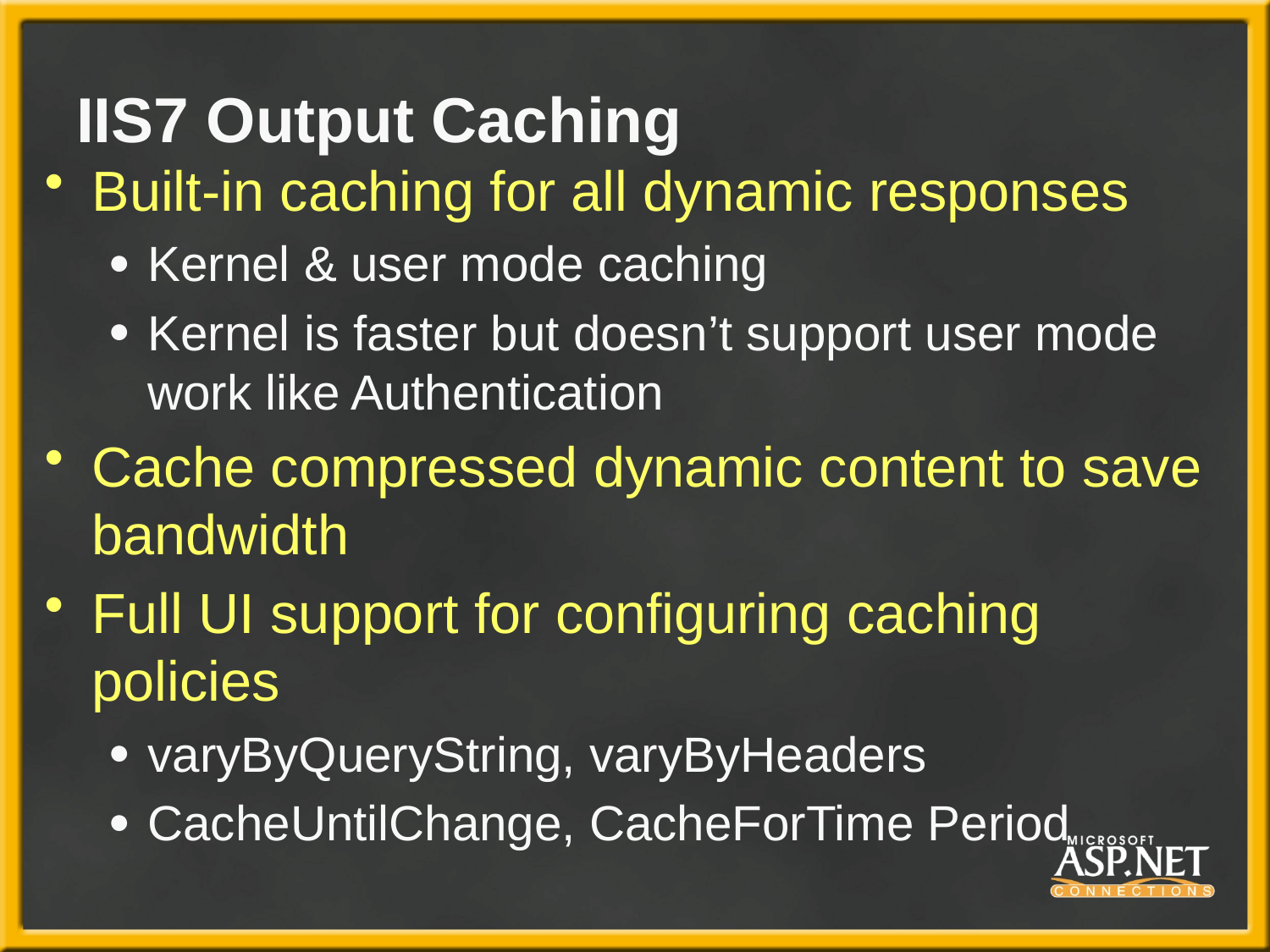

# IIS7 Output Caching
Built-in caching for all dynamic responses
Kernel & user mode caching
Kernel is faster but doesn’t support user mode work like Authentication
Cache compressed dynamic content to save bandwidth
Full UI support for configuring caching policies
varyByQueryString, varyByHeaders
CacheUntilChange, CacheForTime Period